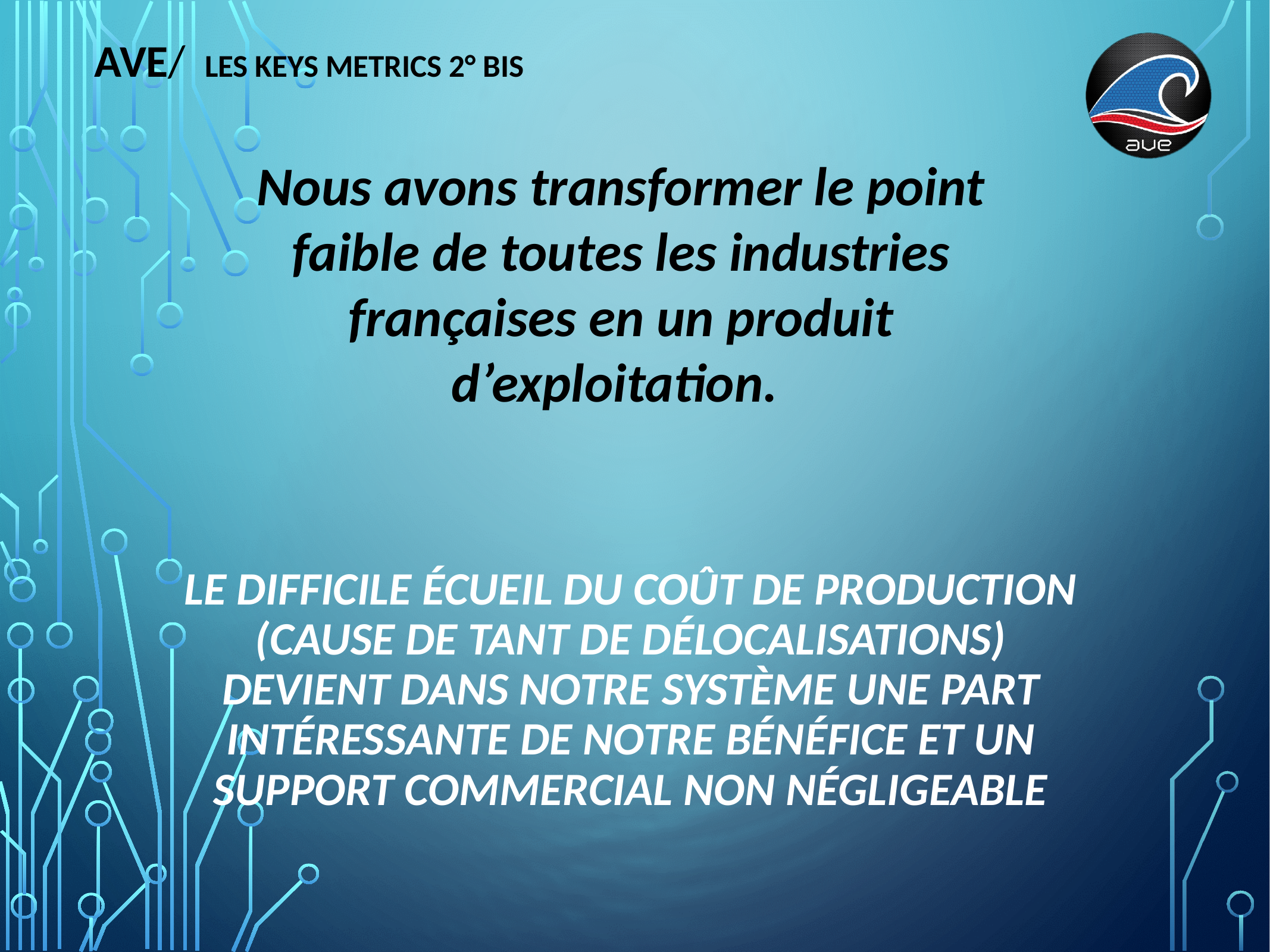

AVE/ les Keys Metrics 2° bis
Nous avons transformer le point faible de toutes les industries françaises en un produit d’exploitation.
# Le difficile écueil du coût de production (cause de tant de délocalisations) devient dans notre système une part intéressante de notre bénéfice et un support commercial non négligeable